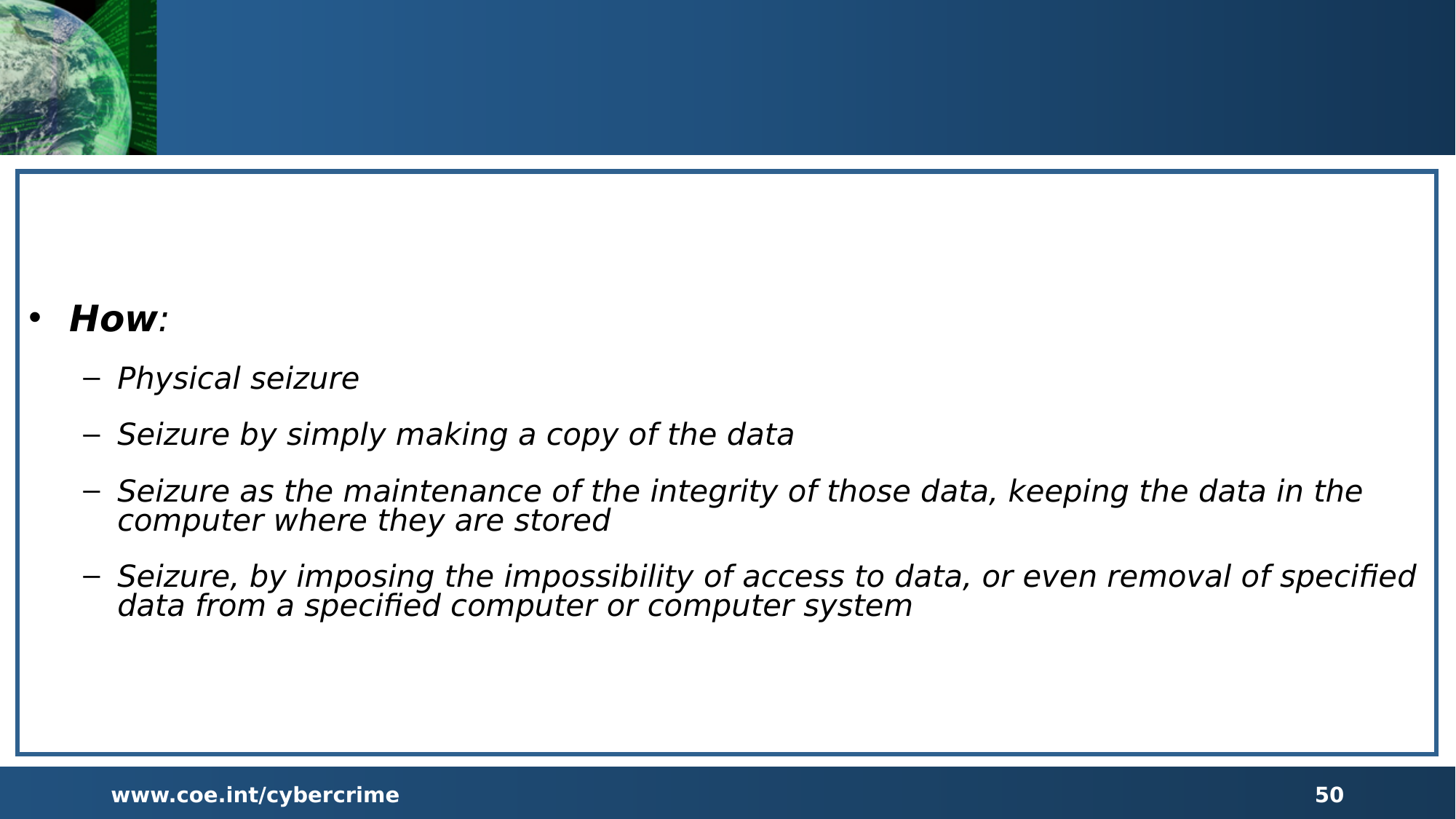

How:
Physical seizure
Seizure by simply making a copy of the data
Seizure as the maintenance of the integrity of those data, keeping the data in the computer where they are stored
Seizure, by imposing the impossibility of access to data, or even removal of specified data from a specified computer or computer system
www.coe.int/cybercrime
50